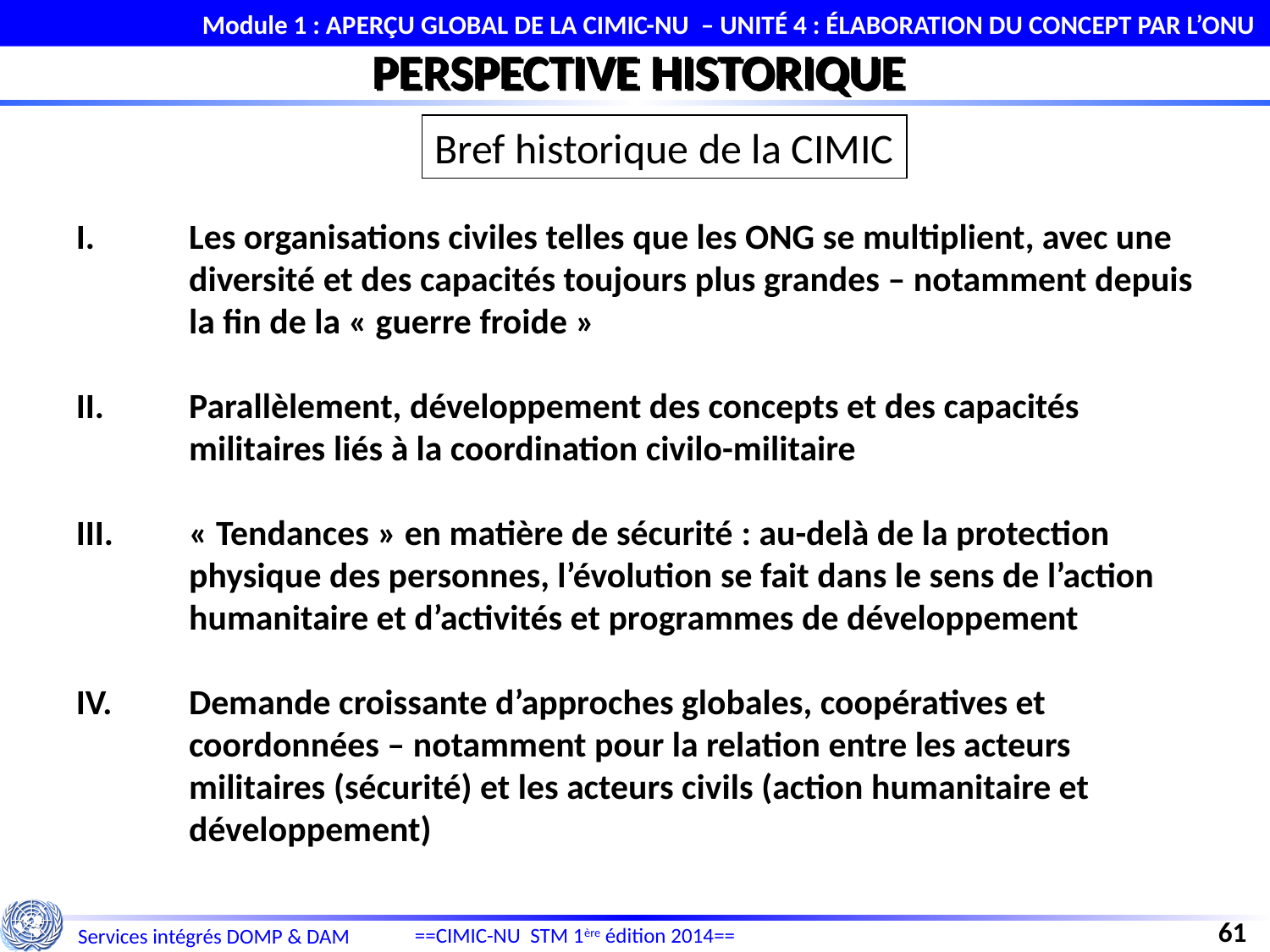

Module 1 : APERÇU GLOBAL DE LA CIMIC-NU  – UNITÉ 4 : ÉLABORATION DU CONCEPT PAR L’ONU
PERSPECTIVE HISTORIQUE
Bref historique de la CIMIC
Les organisations civiles telles que les ONG se multiplient, avec une diversité et des capacités toujours plus grandes – notamment depuis la fin de la « guerre froide »

Parallèlement, développement des concepts et des capacités militaires liés à la coordination civilo-militaire

« Tendances » en matière de sécurité : au-delà de la protection physique des personnes, l’évolution se fait dans le sens de l’action humanitaire et d’activités et programmes de développement

Demande croissante d’approches globales, coopératives et coordonnées – notamment pour la relation entre les acteurs militaires (sécurité) et les acteurs civils (action humanitaire et développement)
61
==CIMIC-NU  STM 1ère édition 2014==
Services intégrés DOMP & DAM